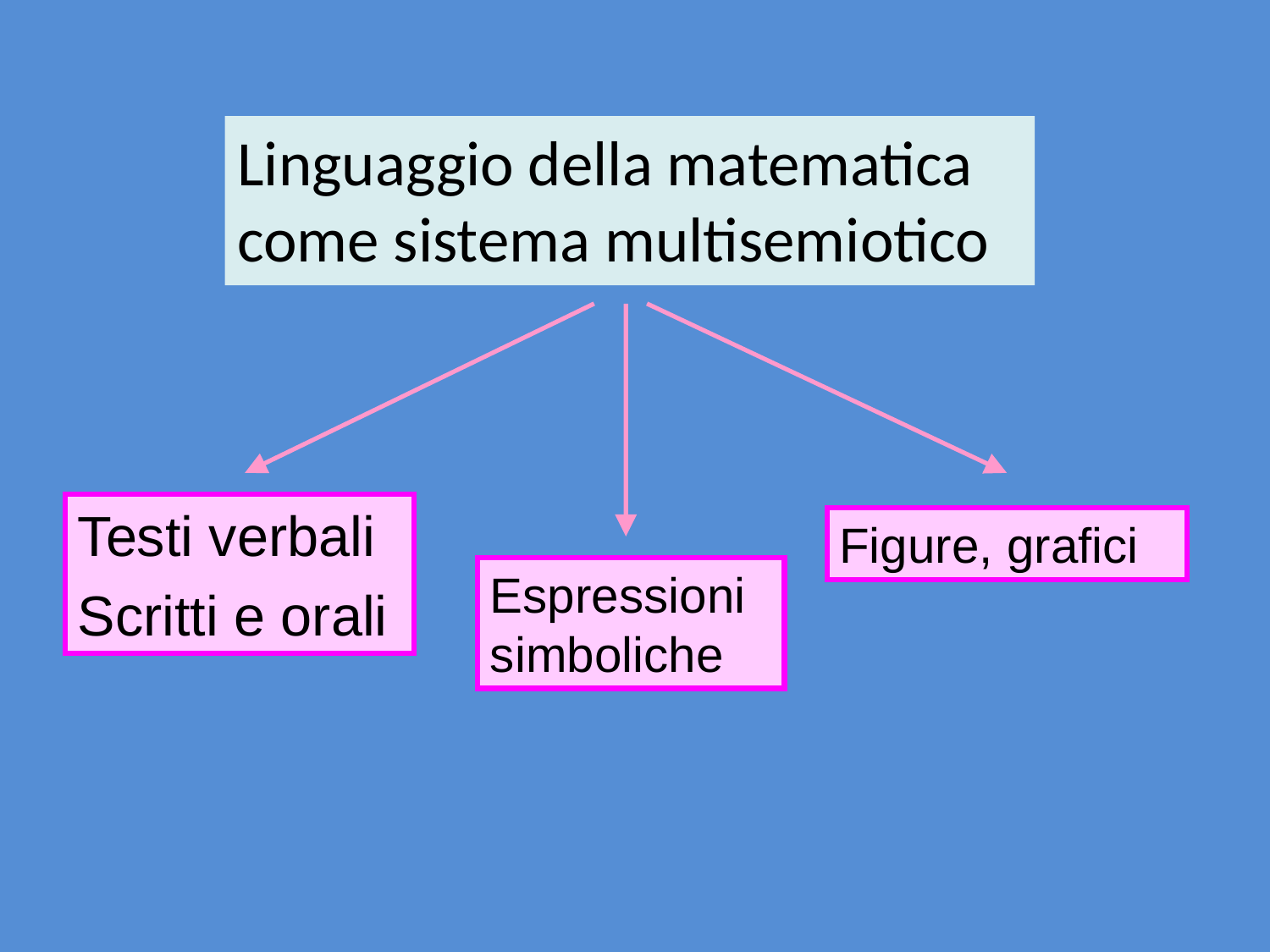

Linguaggio della matematica come sistema multisemiotico

Testi verbali
Scritti e orali
Figure, grafici
Espressioni simboliche